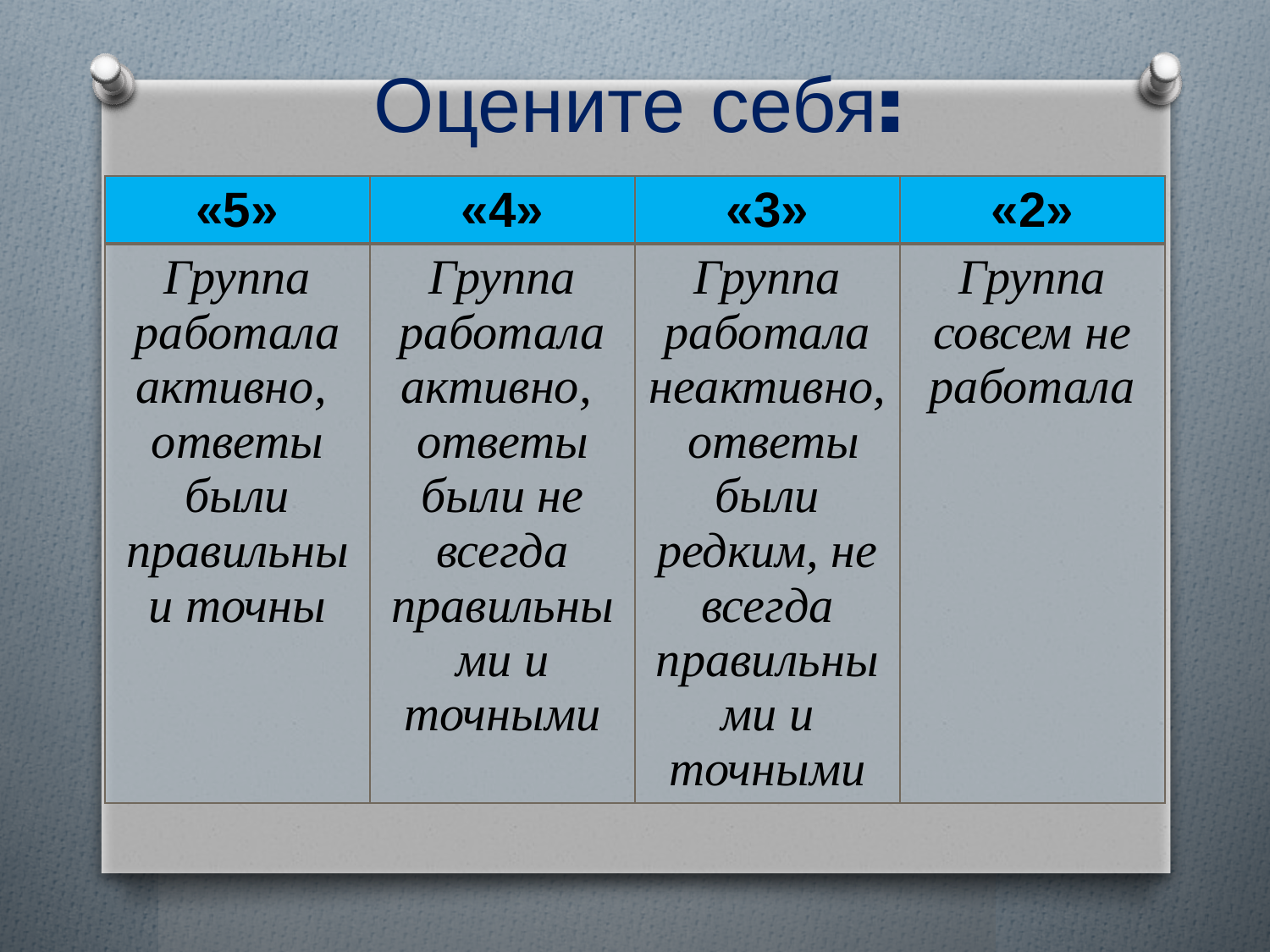

# Оцените себя:
| «5» | «4» | «3» | «2» |
| --- | --- | --- | --- |
| Группа работала активно, ответы были правильны и точны | Группа работала активно, ответы были не всегда правильными и точными | Группа работала неактивно, ответы были редким, не всегда правильными и точными | Группа совсем не работала |